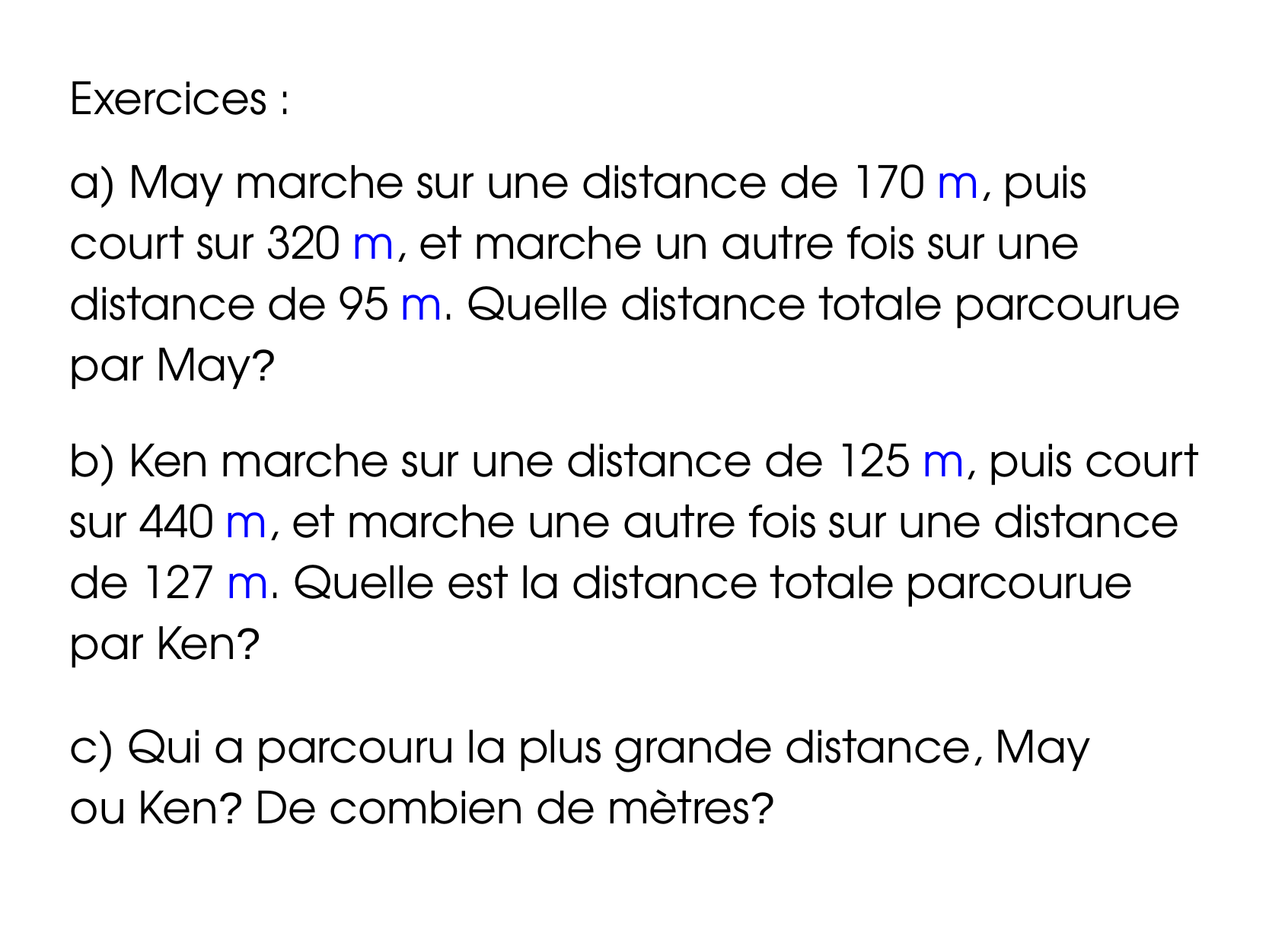

Exercices :
a) May marche sur une distance de 170 m, puis court sur 320 m, et marche un autre fois sur une distance de 95 m. Quelle distance totale parcourue par May?
b) Ken marche sur une distance de 125 m, puis court sur 440 m, et marche une autre fois sur une distance de 127 m. Quelle est la distance totale parcourue par Ken?
c) Qui a parcouru la plus grande distance, May ou Ken? De combien de mètres?